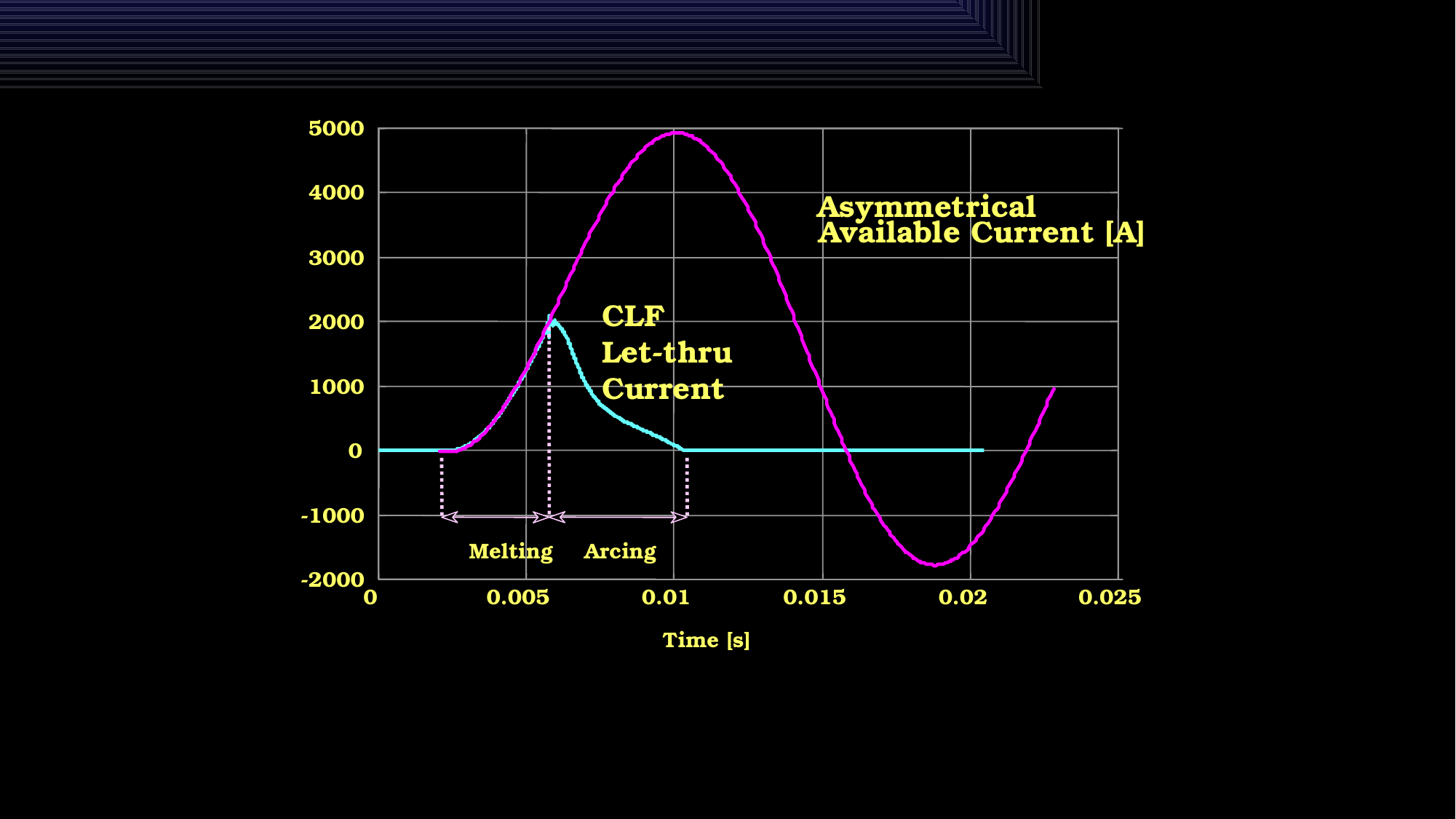

5000

4000
Asymmetrical
Available Current [A]

3000
CLF
Let-thru Current

2000

1000

0

-1000

Melting
Arcing

-2000

0
0.005
0.01
0.015
0.02
0.025

Time [s]